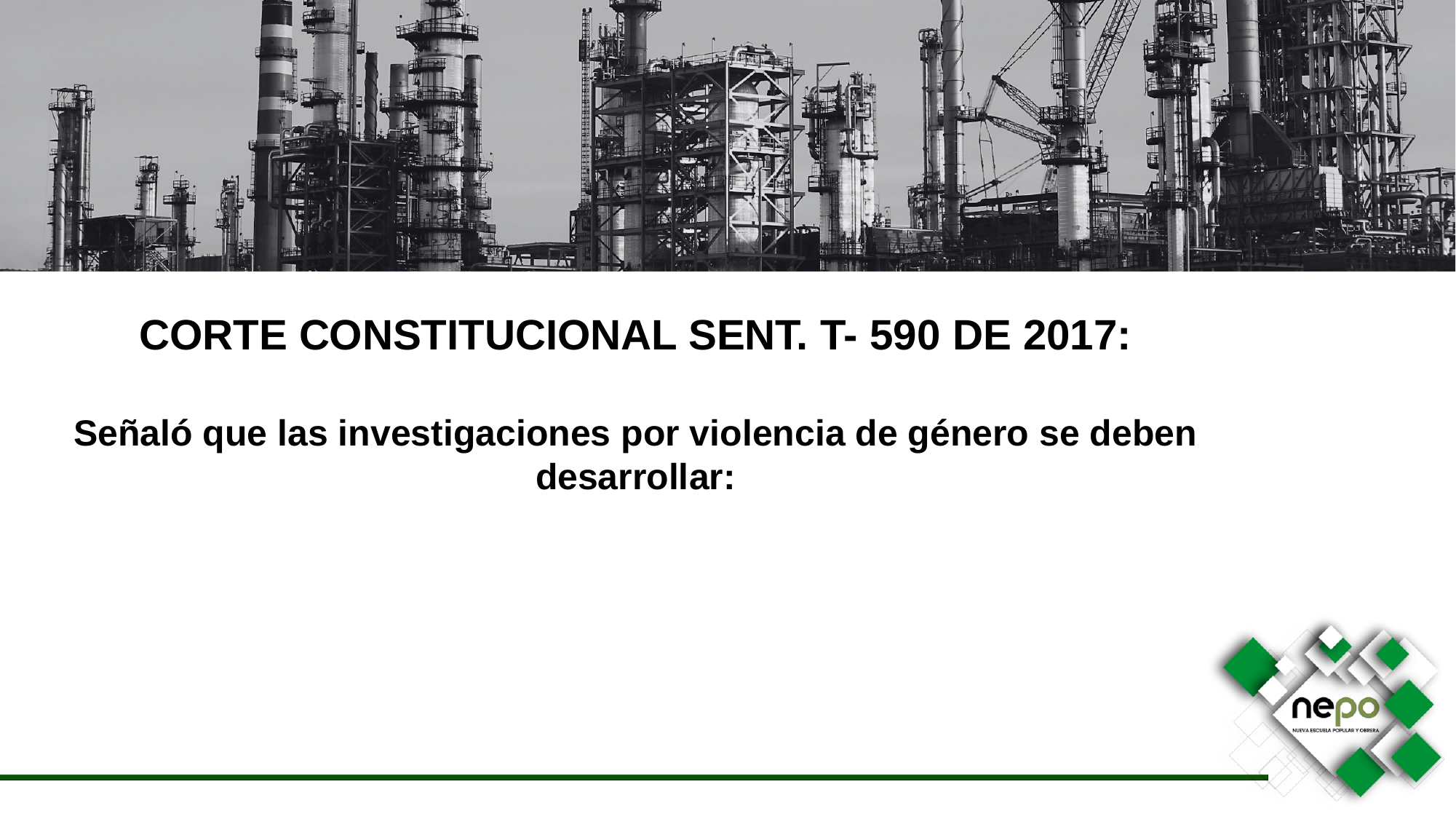

CORTE CONSTITUCIONAL SENT. T- 590 DE 2017:

Señaló que las investigaciones por violencia de género se deben desarrollar: